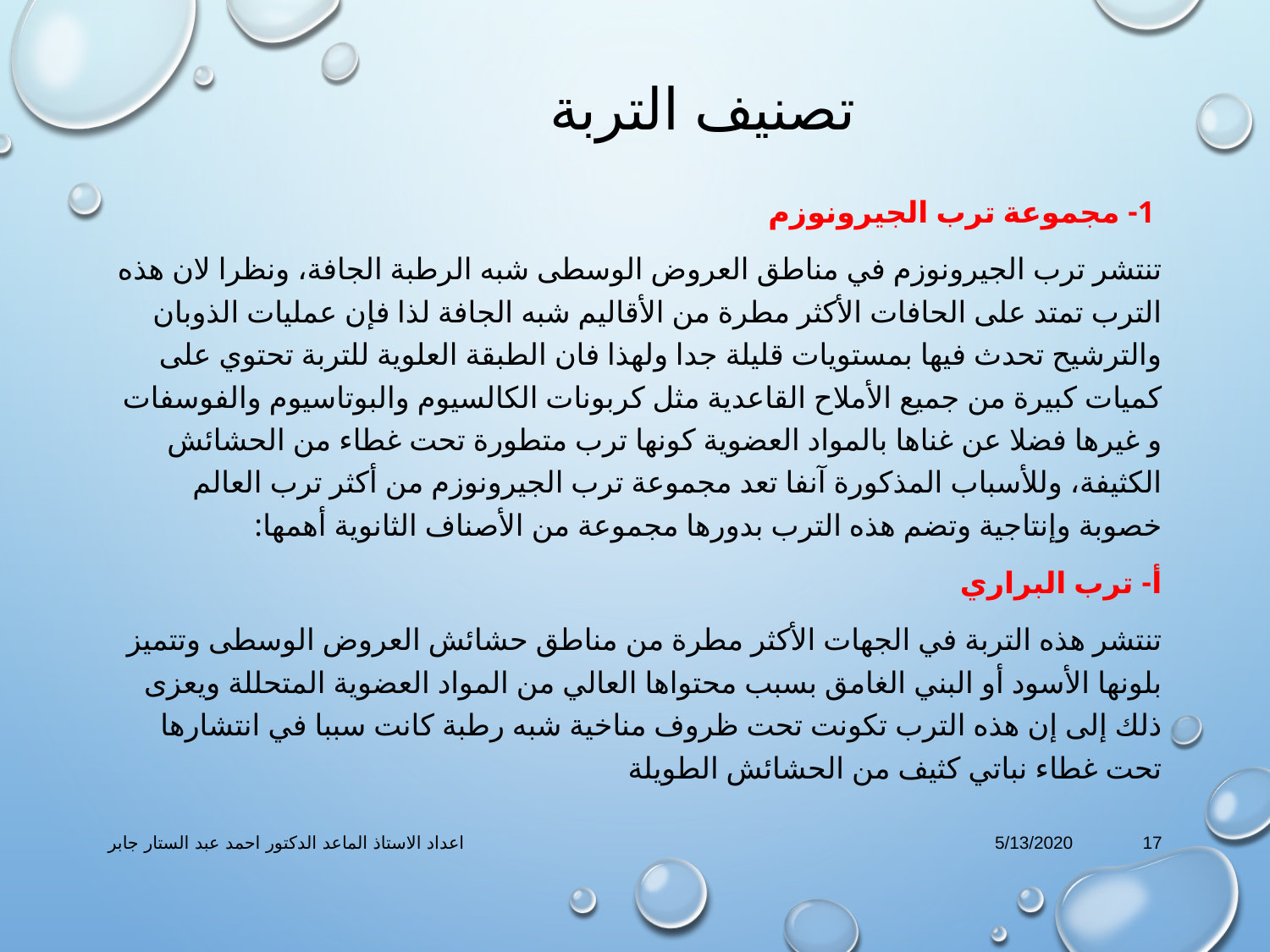

# تصنيف التربة
 1- مجموعة ترب الجيرونوزم
تنتشر ترب الجيرونوزم في مناطق العروض الوسطى شبه الرطبة الجافة، ونظرا لان هذه الترب تمتد على الحافات الأكثر مطرة من الأقاليم شبه الجافة لذا فإن عمليات الذوبان والترشيح تحدث فيها بمستويات قليلة جدا ولهذا فان الطبقة العلوية للتربة تحتوي على كميات كبيرة من جميع الأملاح القاعدية مثل كربونات الكالسيوم والبوتاسيوم والفوسفات و غيرها فضلا عن غناها بالمواد العضوية كونها ترب متطورة تحت غطاء من الحشائش الكثيفة، وللأسباب المذكورة آنفا تعد مجموعة ترب الجيرونوزم من أكثر ترب العالم خصوبة وإنتاجية وتضم هذه الترب بدورها مجموعة من الأصناف الثانوية أهمها:
أ- ترب البراري
تنتشر هذه التربة في الجهات الأكثر مطرة من مناطق حشائش العروض الوسطى وتتميز بلونها الأسود أو البني الغامق بسبب محتواها العالي من المواد العضوية المتحللة ويعزى ذلك إلى إن هذه الترب تكونت تحت ظروف مناخية شبه رطبة كانت سببا في انتشارها تحت غطاء نباتي كثيف من الحشائش الطويلة
اعداد الاستاذ الماعد الدكتور احمد عبد الستار جابر
5/13/2020
17